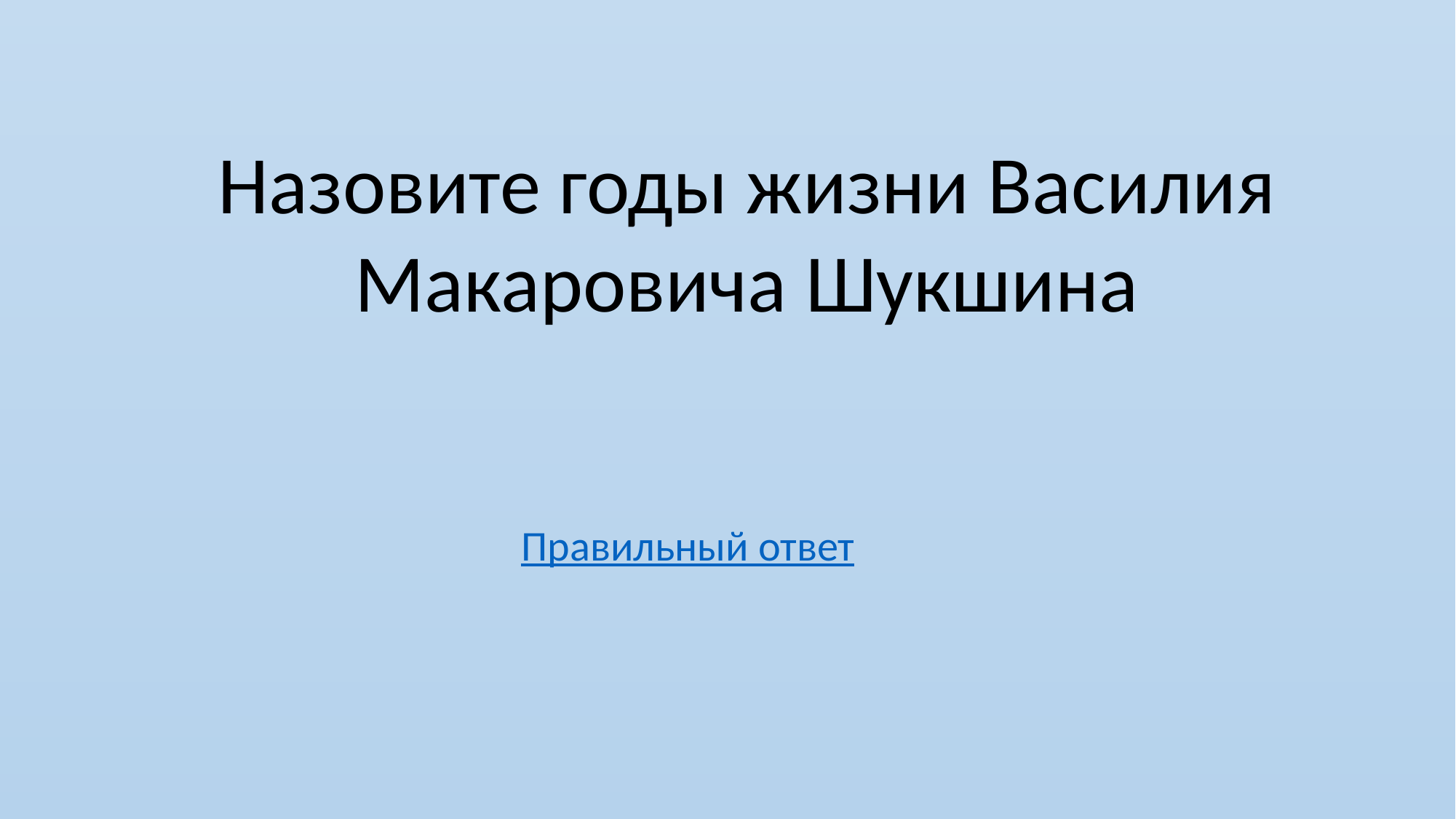

Назовите годы жизни Василия Макаровича Шукшина
Правильный ответ